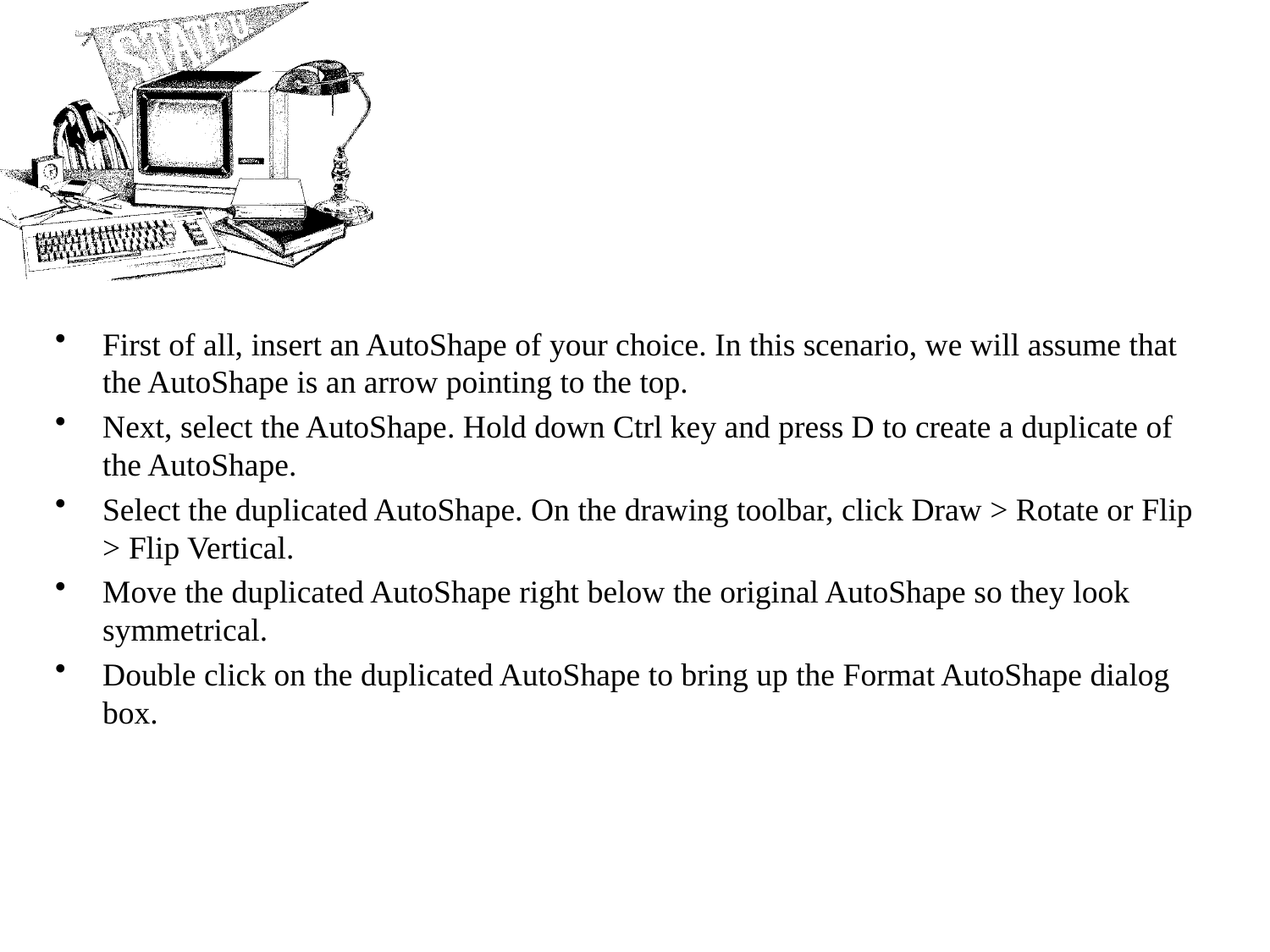

#
First of all, insert an AutoShape of your choice. In this scenario, we will assume that the AutoShape is an arrow pointing to the top.
Next, select the AutoShape. Hold down Ctrl key and press D to create a duplicate of the AutoShape.
Select the duplicated AutoShape. On the drawing toolbar, click Draw > Rotate or Flip > Flip Vertical.
Move the duplicated AutoShape right below the original AutoShape so they look symmetrical.
Double click on the duplicated AutoShape to bring up the Format AutoShape dialog box.